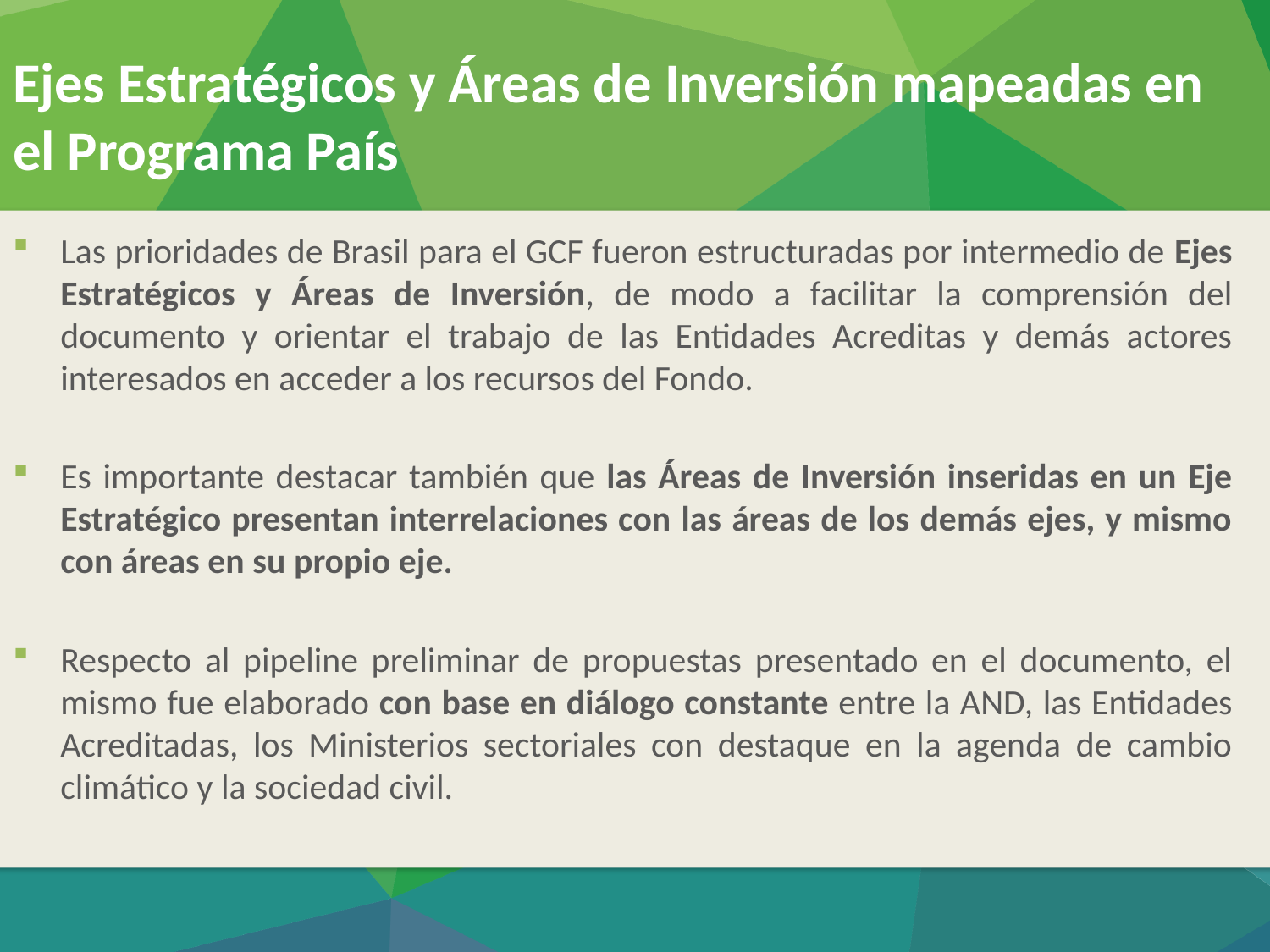

# Ejes Estratégicos y Áreas de Inversión mapeadas en el Programa País
Las prioridades de Brasil para el GCF fueron estructuradas por intermedio de Ejes Estratégicos y Áreas de Inversión, de modo a facilitar la comprensión del documento y orientar el trabajo de las Entidades Acreditas y demás actores interesados en acceder a los recursos del Fondo.

Es importante destacar también que las Áreas de Inversión inseridas en un Eje Estratégico presentan interrelaciones con las áreas de los demás ejes, y mismo con áreas en su propio eje.

Respecto al pipeline preliminar de propuestas presentado en el documento, el mismo fue elaborado con base en diálogo constante entre la AND, las Entidades Acreditadas, los Ministerios sectoriales con destaque en la agenda de cambio climático y la sociedad civil.